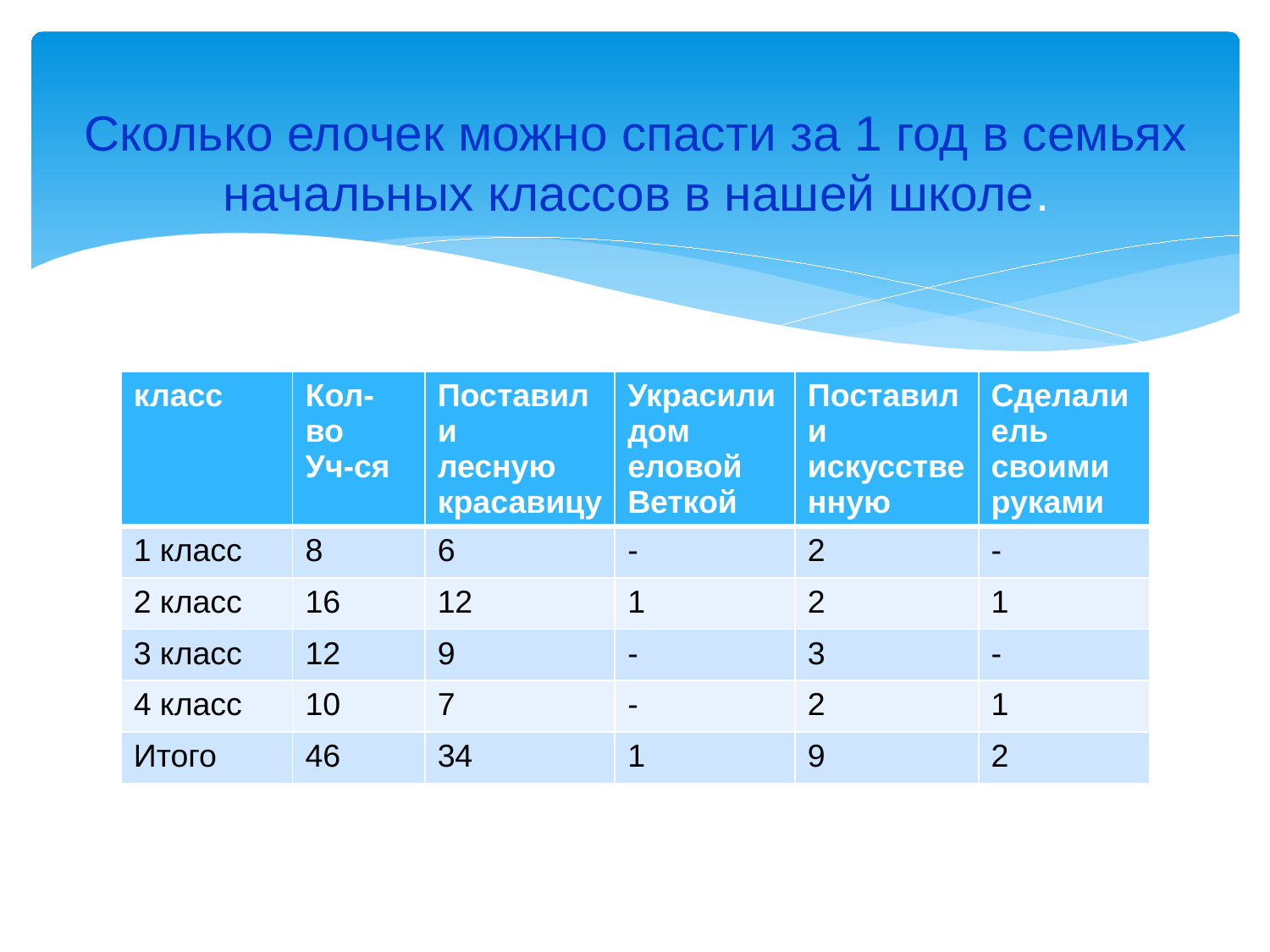

# Сколько елочек можно спасти за 1 год в семьях начальных классов в нашей школе.
| класс | Кол-во Уч-ся | Поставили лесную красавицу | Украсили дом еловой Веткой | Поставили искусственную | Сделали ель своими руками |
| --- | --- | --- | --- | --- | --- |
| 1 класс | 8 | 6 | - | 2 | - |
| 2 класс | 16 | 12 | 1 | 2 | 1 |
| 3 класс | 12 | 9 | - | 3 | - |
| 4 класс | 10 | 7 | - | 2 | 1 |
| Итого | 46 | 34 | 1 | 9 | 2 |